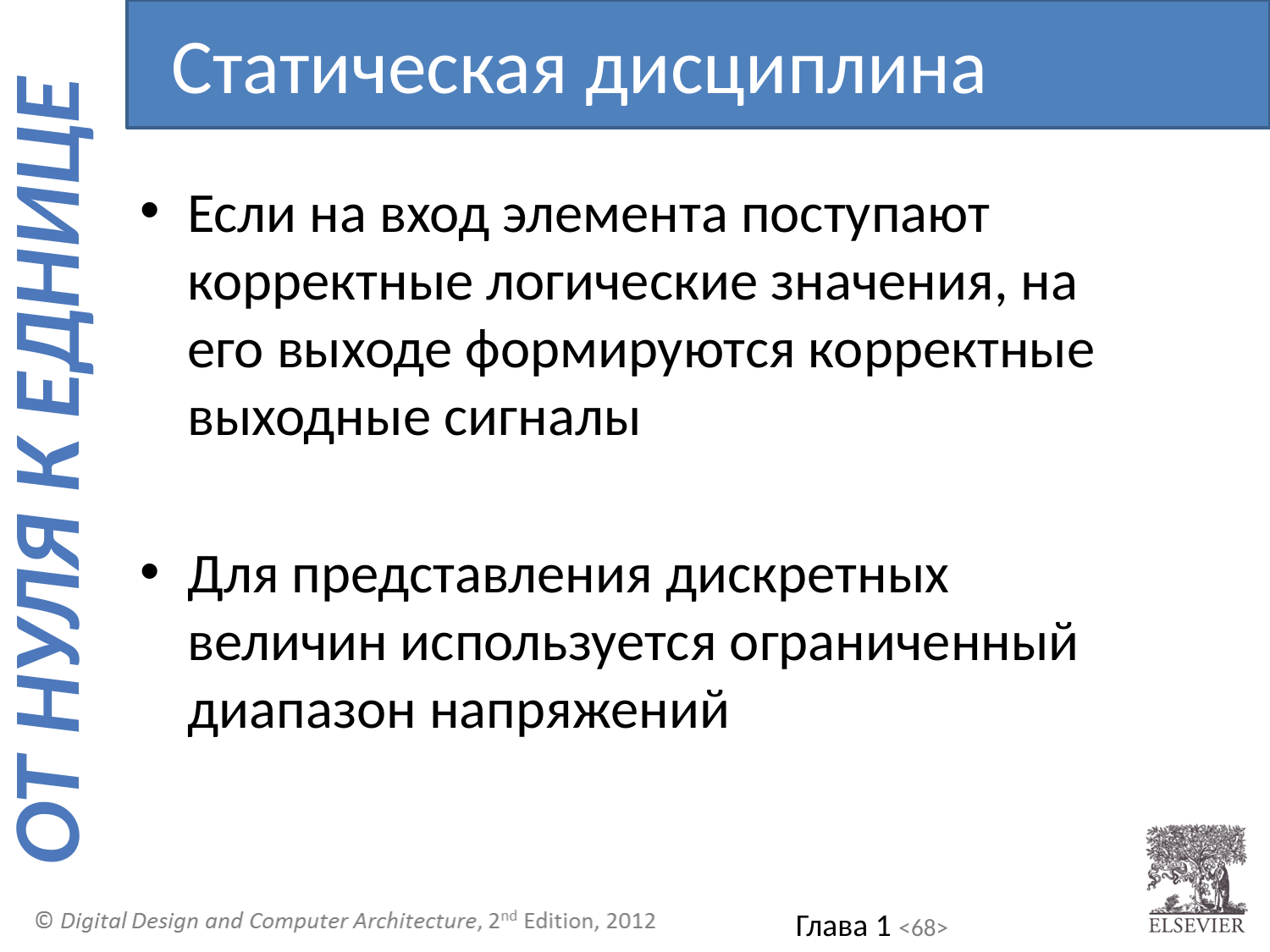

Статическая дисциплина
Если на вход элемента поступают корректные логические значения, на его выходе формируются корректные выходные сигналы

Для представления дискретных величин используется ограниченный диапазон напряжений